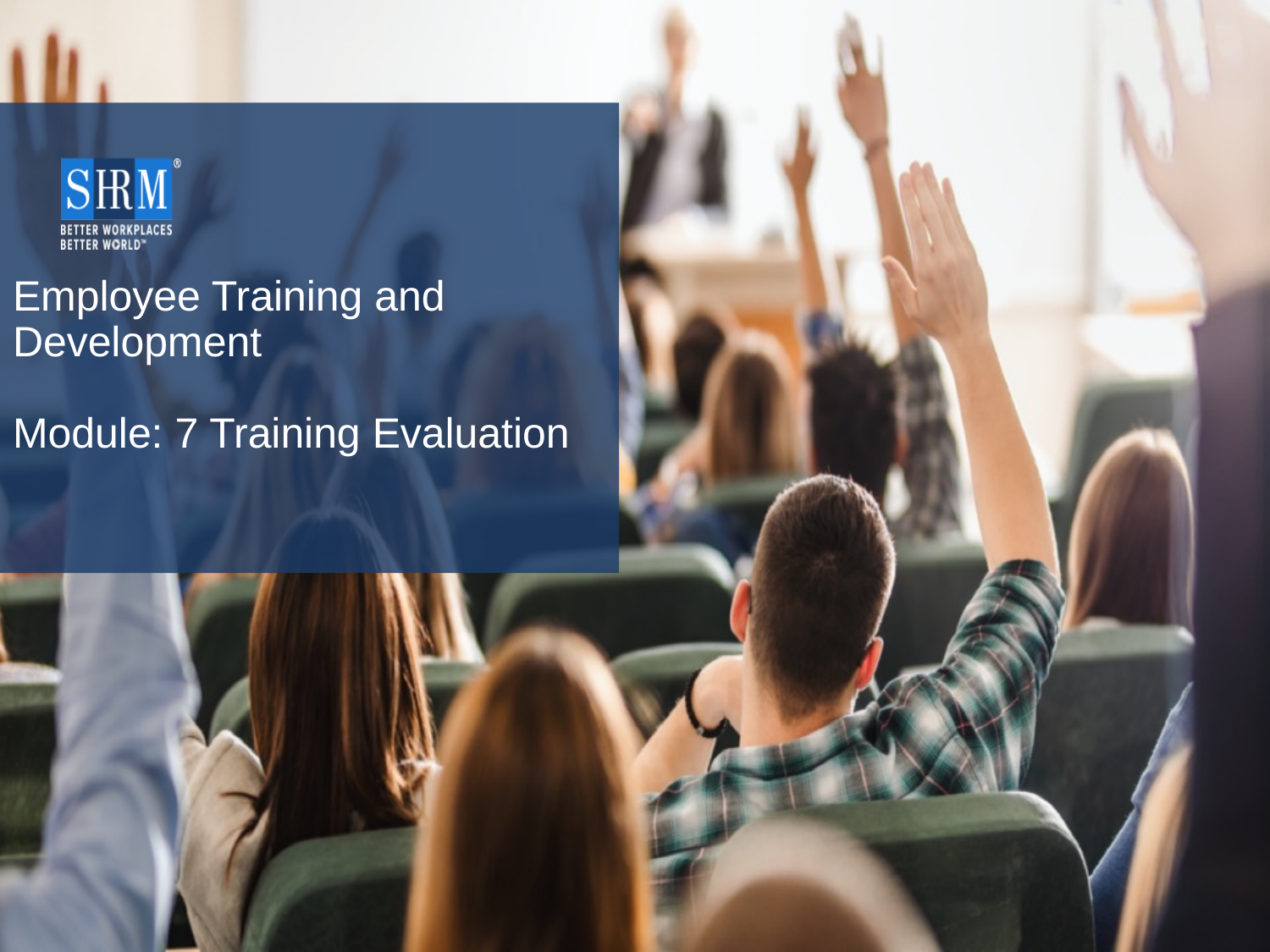

# Employee Training and Development Module: 7 Training Evaluation